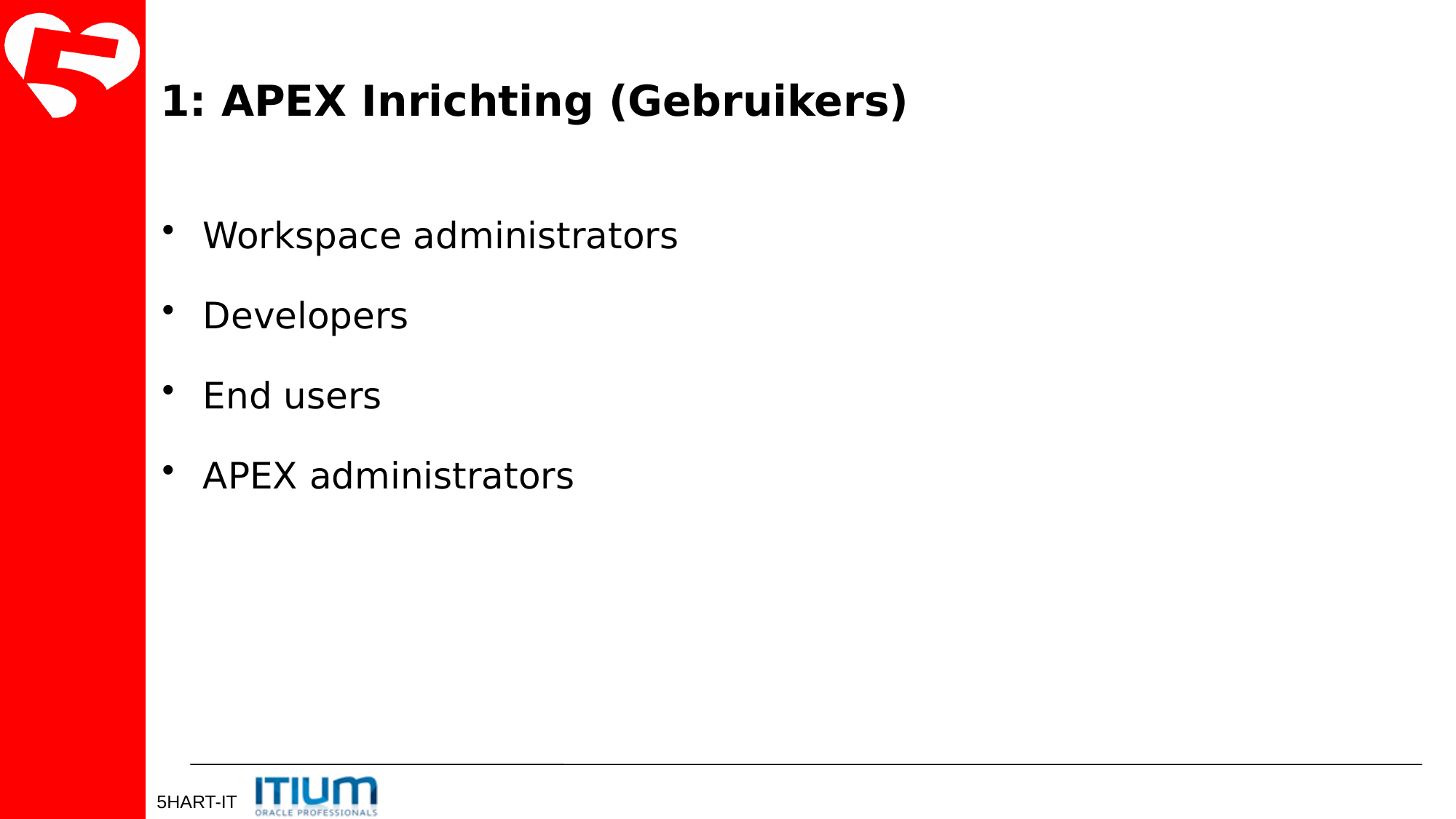

1: APEX Inrichting (Gebruikers)
Workspace administrators
Developers
End users
APEX administrators